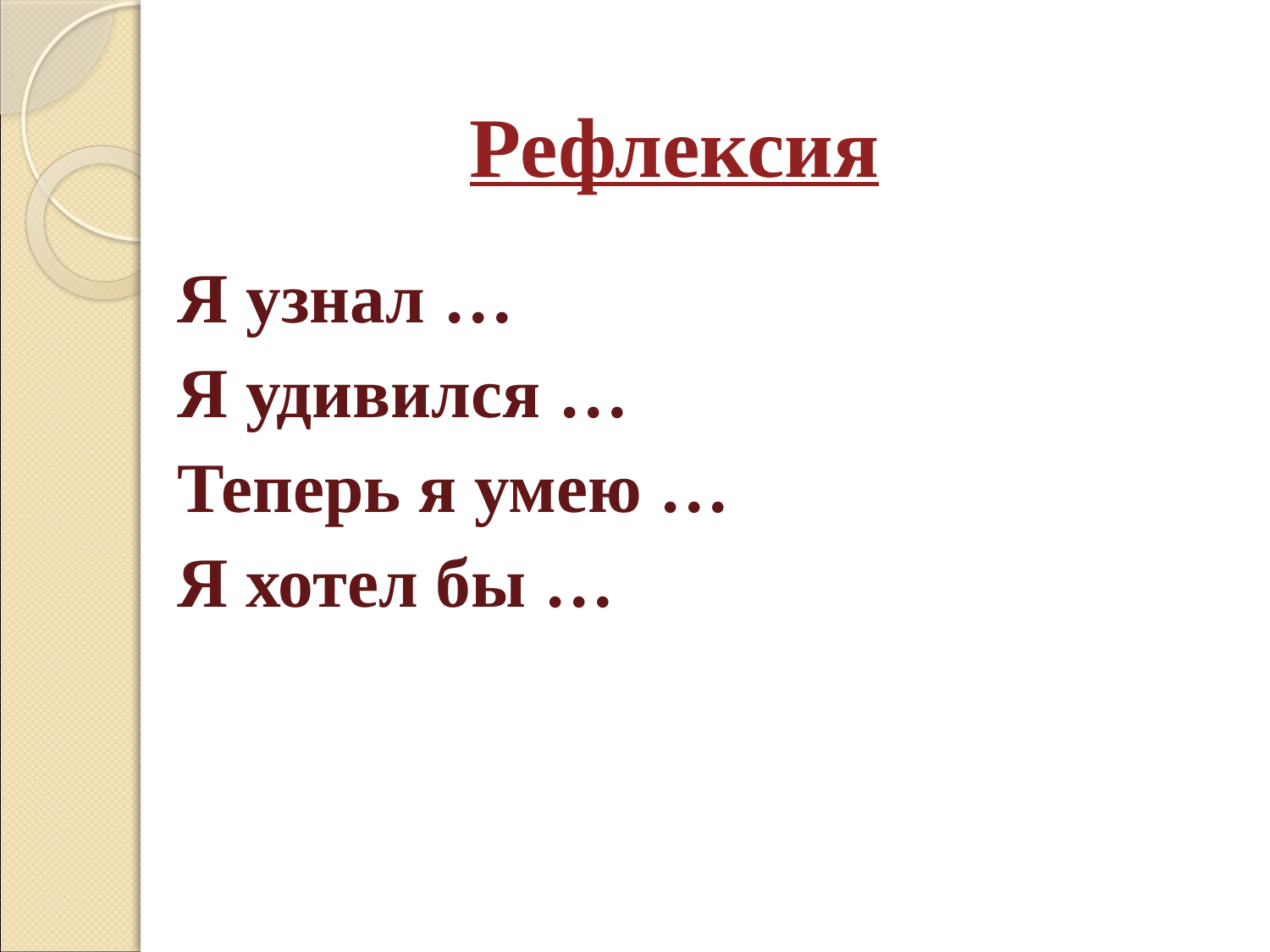

Рефлексия
Я узнал …
Я удивился …
Теперь я умею …
Я хотел бы …